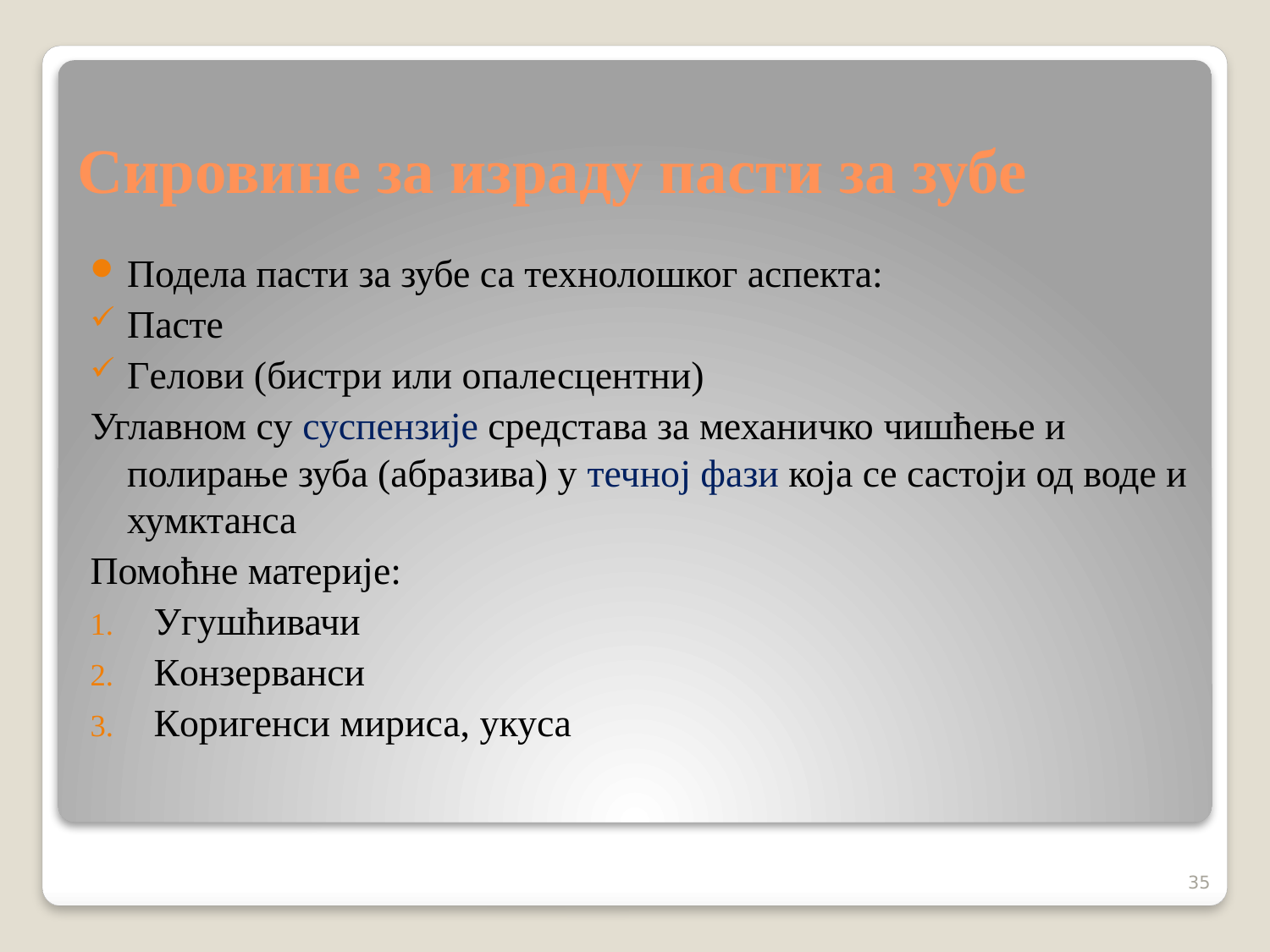

# Сировине за израду пасти за зубе
Подела пасти за зубе са технолошког аспекта:
Пасте
Гелови (бистри или опалесцентни)
Углавном су суспензије средстава за механичко чишћење и полирање зуба (абразива) у течној фази која се састоји од воде и хумктанса
Помоћне материје:
Угушћивачи
Конзерванси
Коригенси мириса, укуса

35